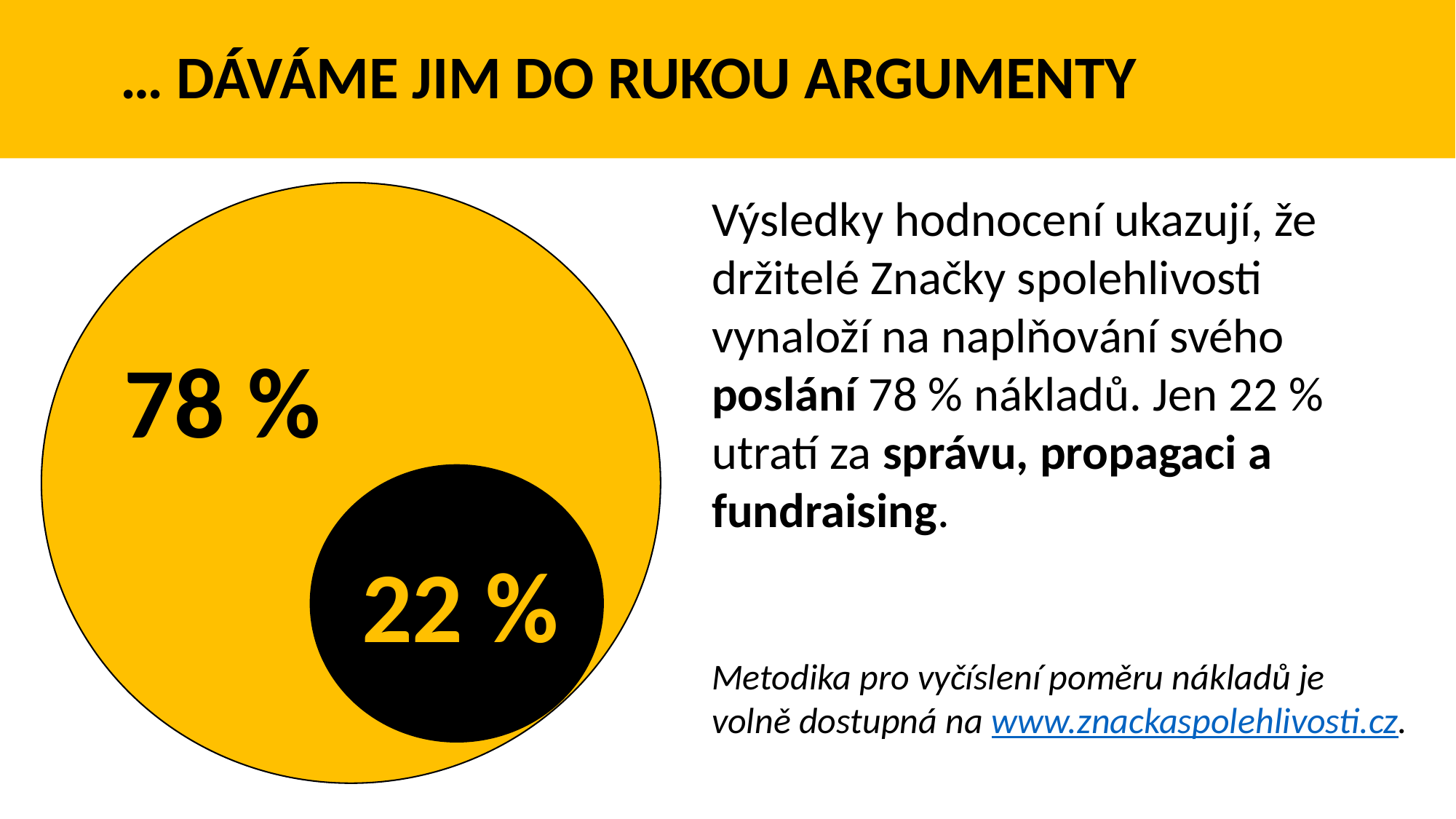

# … DÁVÁME JIM DO RUKOU ARGUMENTY

Výsledky hodnocení ukazují, že držitelé Značky spolehlivosti vynaloží na naplňování svého poslání 78 % nákladů. Jen 22 % utratí za správu, propagaci a fundraising.

Metodika pro vyčíslení poměru nákladů je volně dostupná na www.znackaspolehlivosti.cz.

78 %

22 %